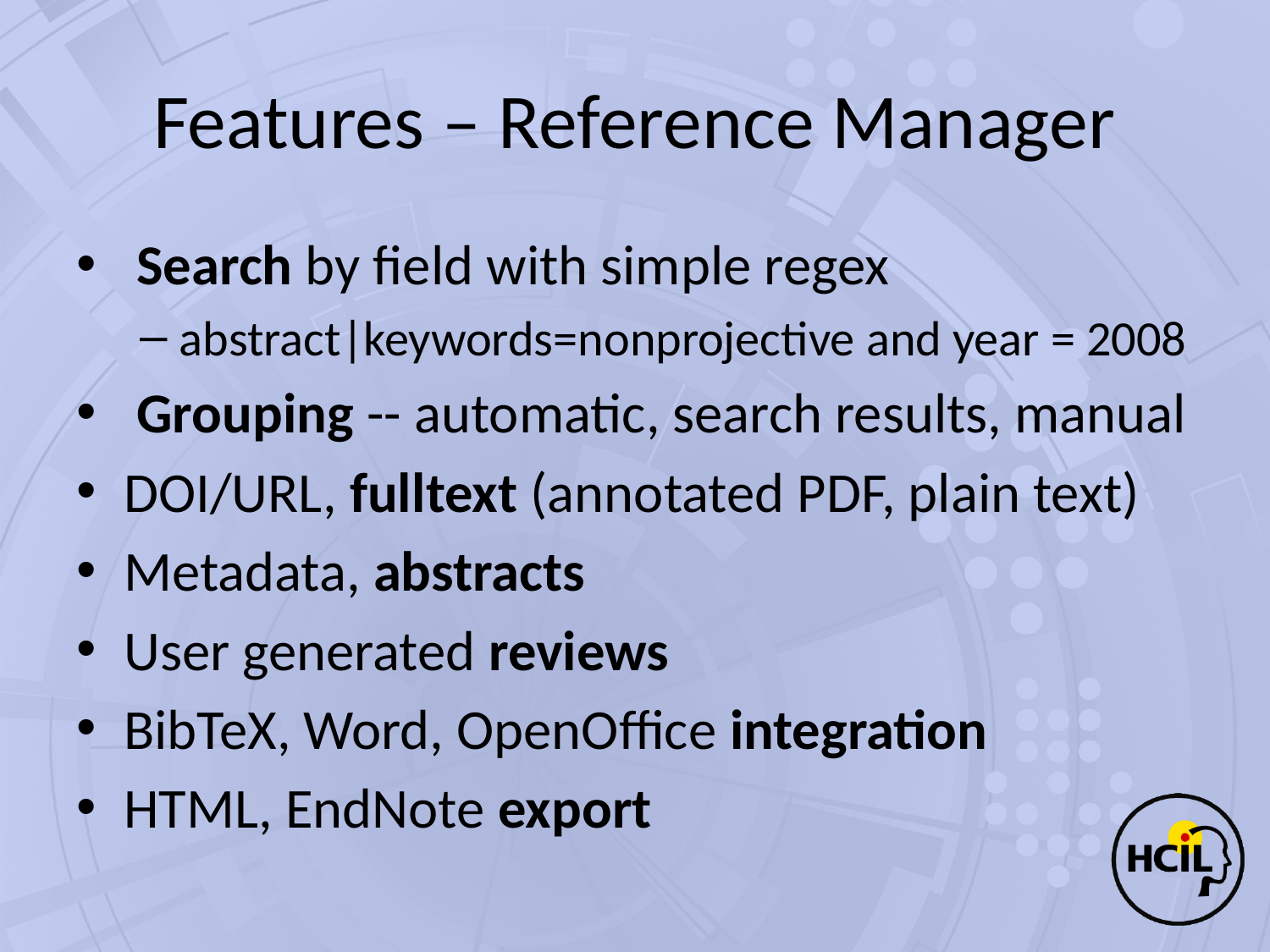

# Features – Reference Manager
 Search by field with simple regex
abstract|keywords=nonprojective and year = 2008
 Grouping -- automatic, search results, manual
DOI/URL, fulltext (annotated PDF, plain text)
Metadata, abstracts
User generated reviews
BibTeX, Word, OpenOffice integration
HTML, EndNote export